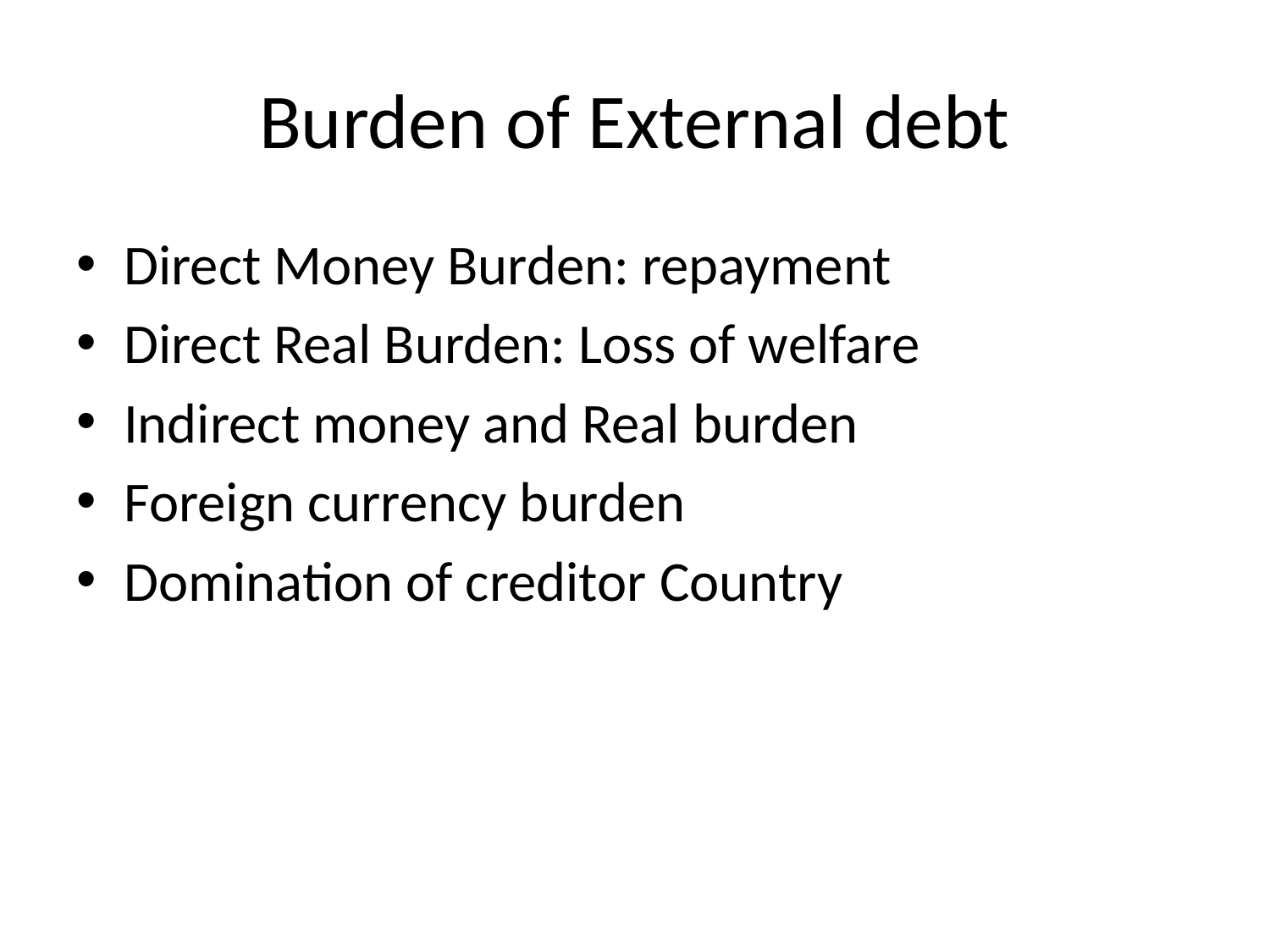

# Burden of External debt
Direct Money Burden: repayment
Direct Real Burden: Loss of welfare
Indirect money and Real burden
Foreign currency burden
Domination of creditor Country